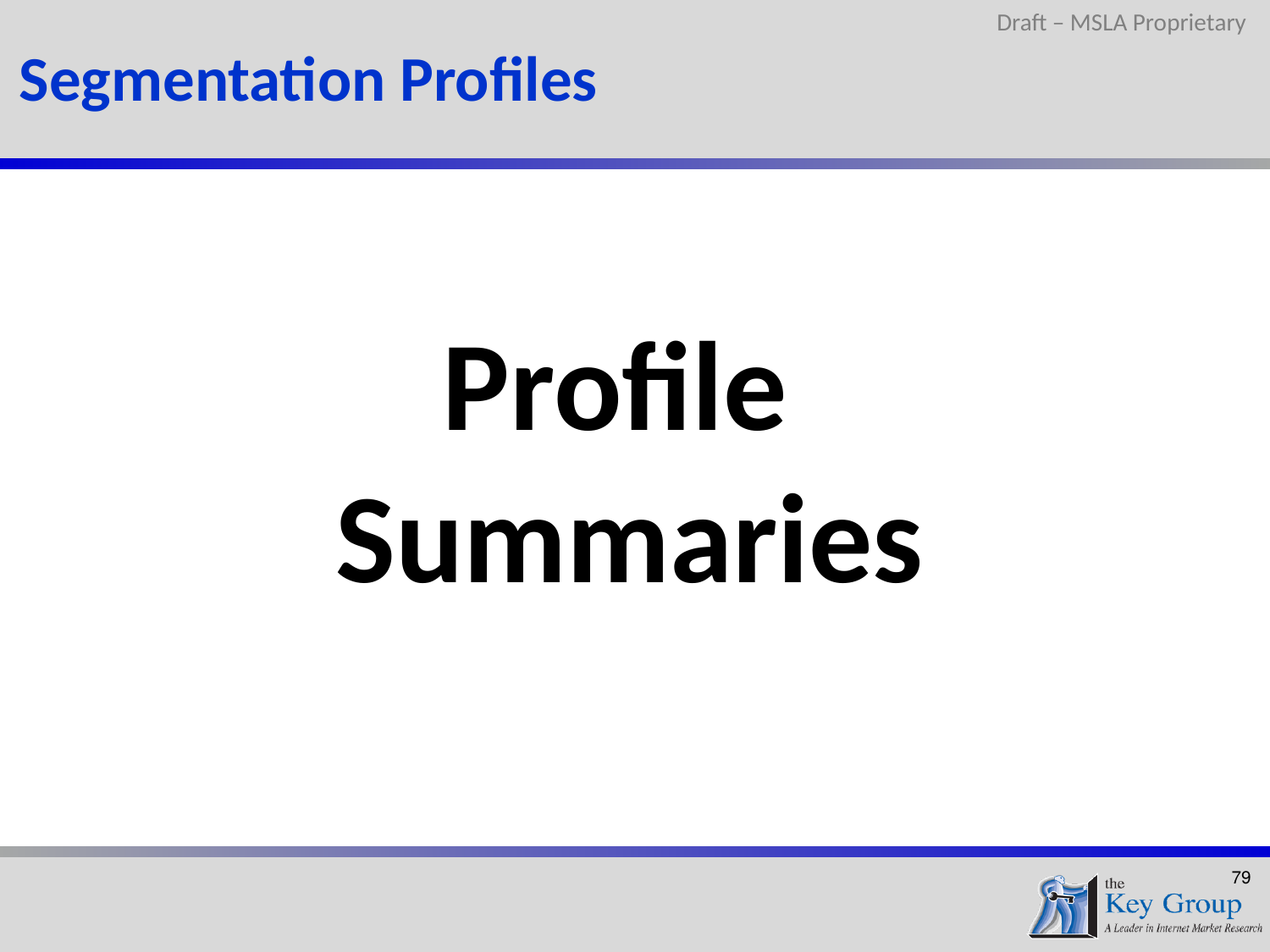

Draft – MSLA Proprietary
Segmentation Profiles
Profile
Summaries